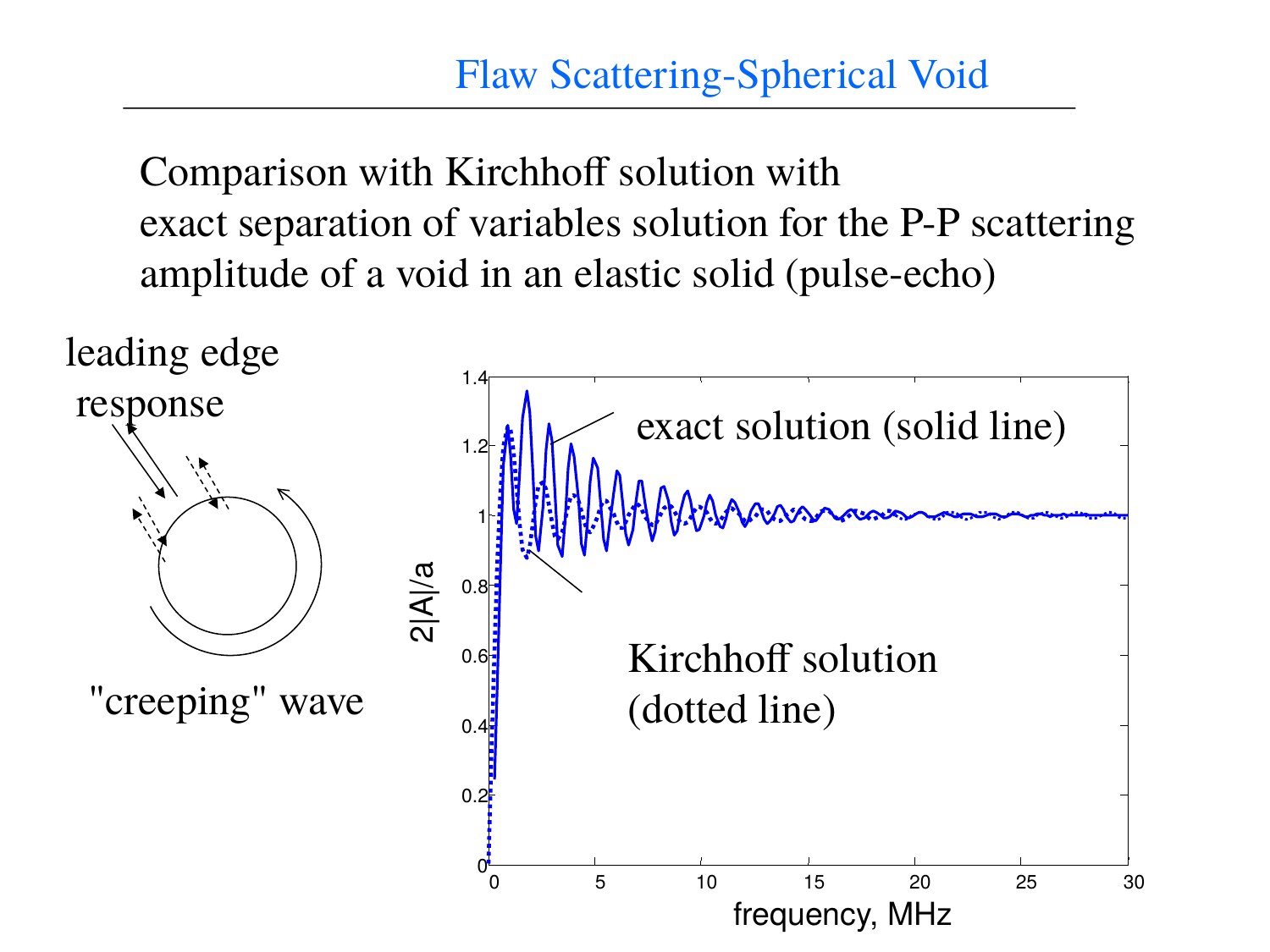

Flaw Scattering-Spherical Void

Comparison with Kirchhoff solution with
exact separation of variables solution for the P-P scattering
amplitude of a void in an elastic solid (pulse-echo)
leading edge
 response
1.4

exact solution (solid line)

1.2

1

0.8
2|A|/a

Kirchhoff solution
(dotted line)
0.6

"creeping" wave
0.4

0.2

0

0
5
10
15
20
25
30
frequency, MHz